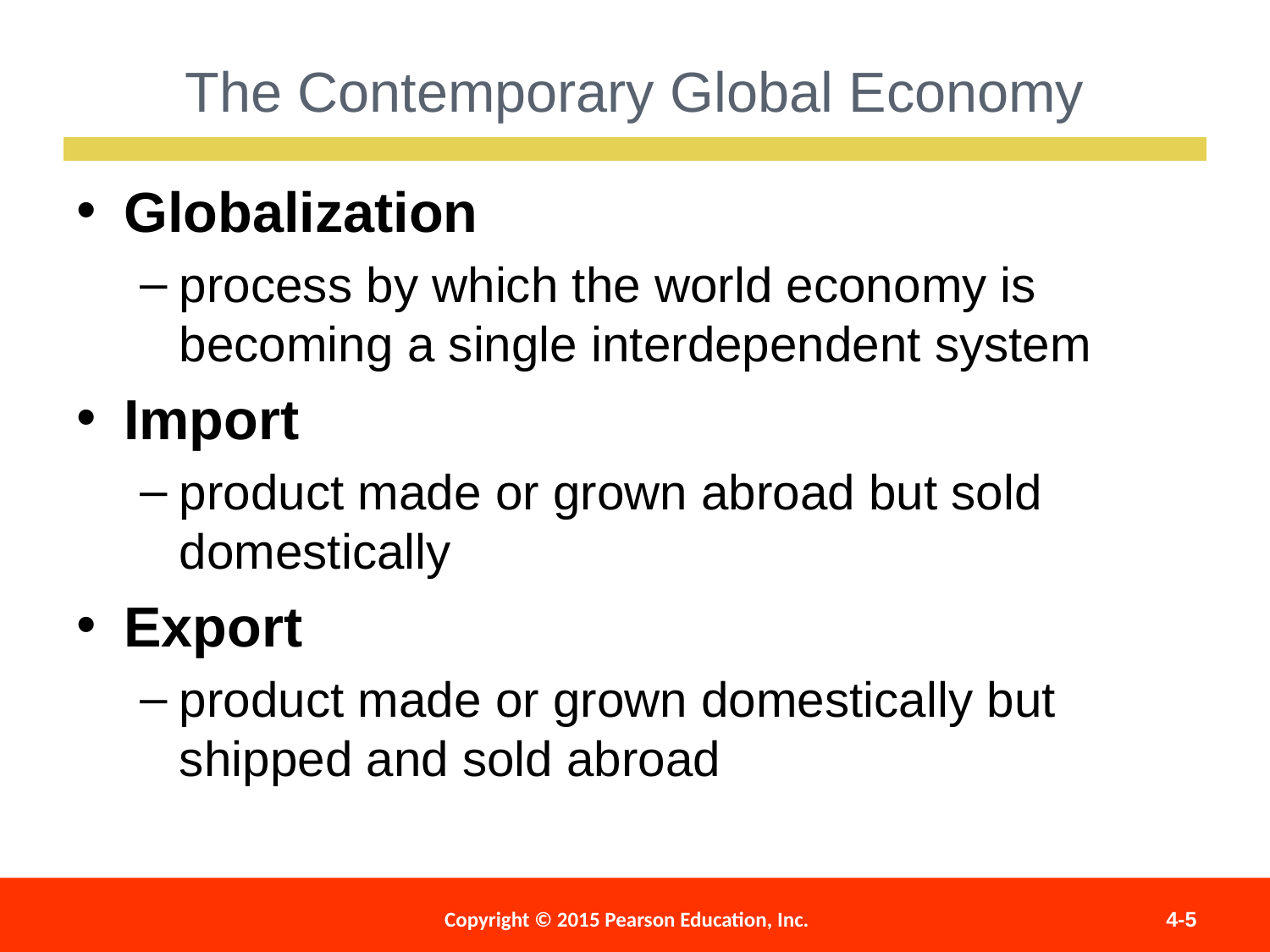

The Contemporary Global Economy
Globalization
process by which the world economy is becoming a single interdependent system
Import
product made or grown abroad but sold domestically
Export
product made or grown domestically but shipped and sold abroad